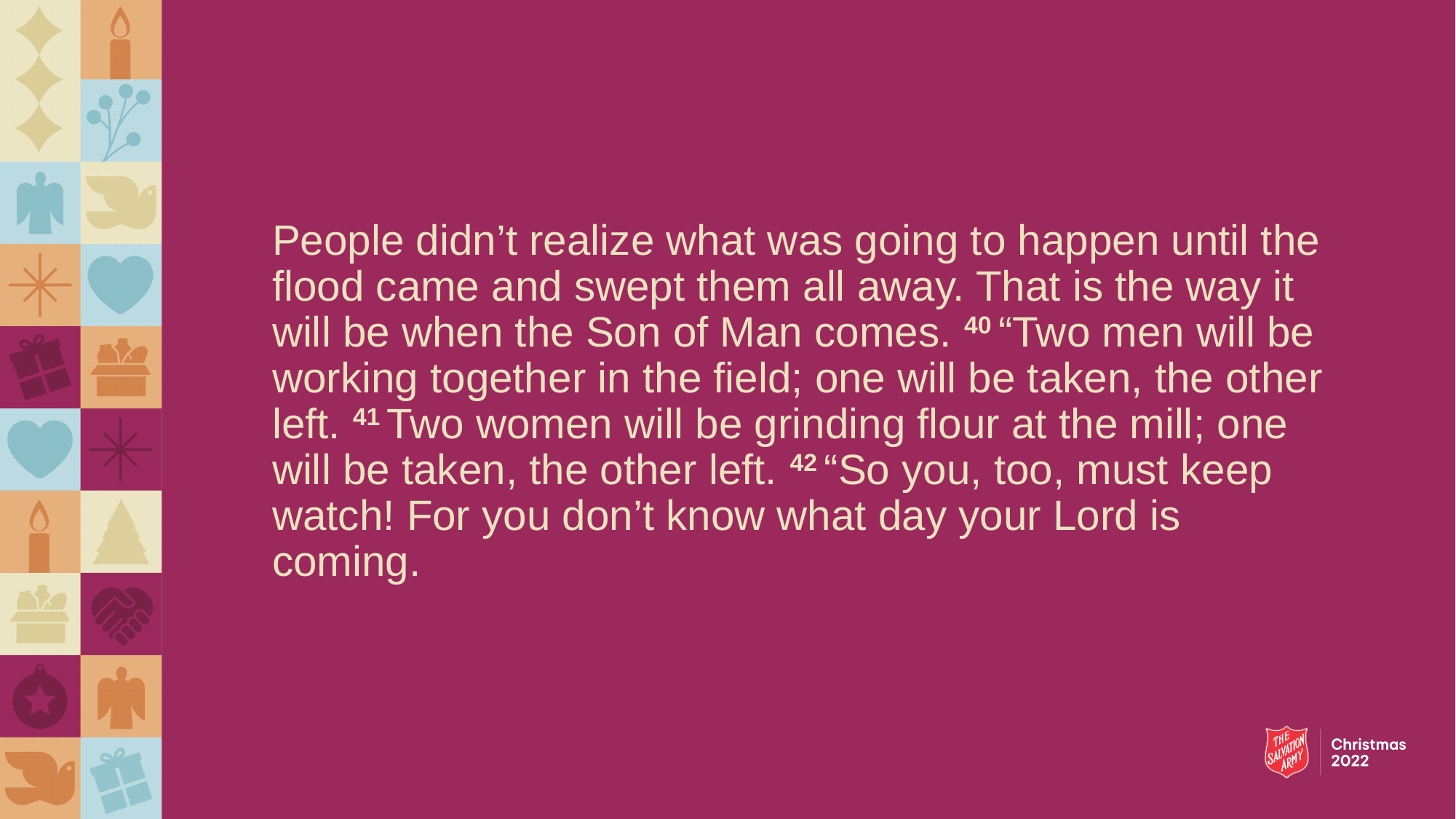

People didn’t realize what was going to happen until the flood came and swept them all away. That is the way it will be when the Son of Man comes. 40 “Two men will be working together in the field; one will be taken, the other left. 41 Two women will be grinding flour at the mill; one will be taken, the other left. 42 “So you, too, must keep watch! For you don’t know what day your Lord is coming.